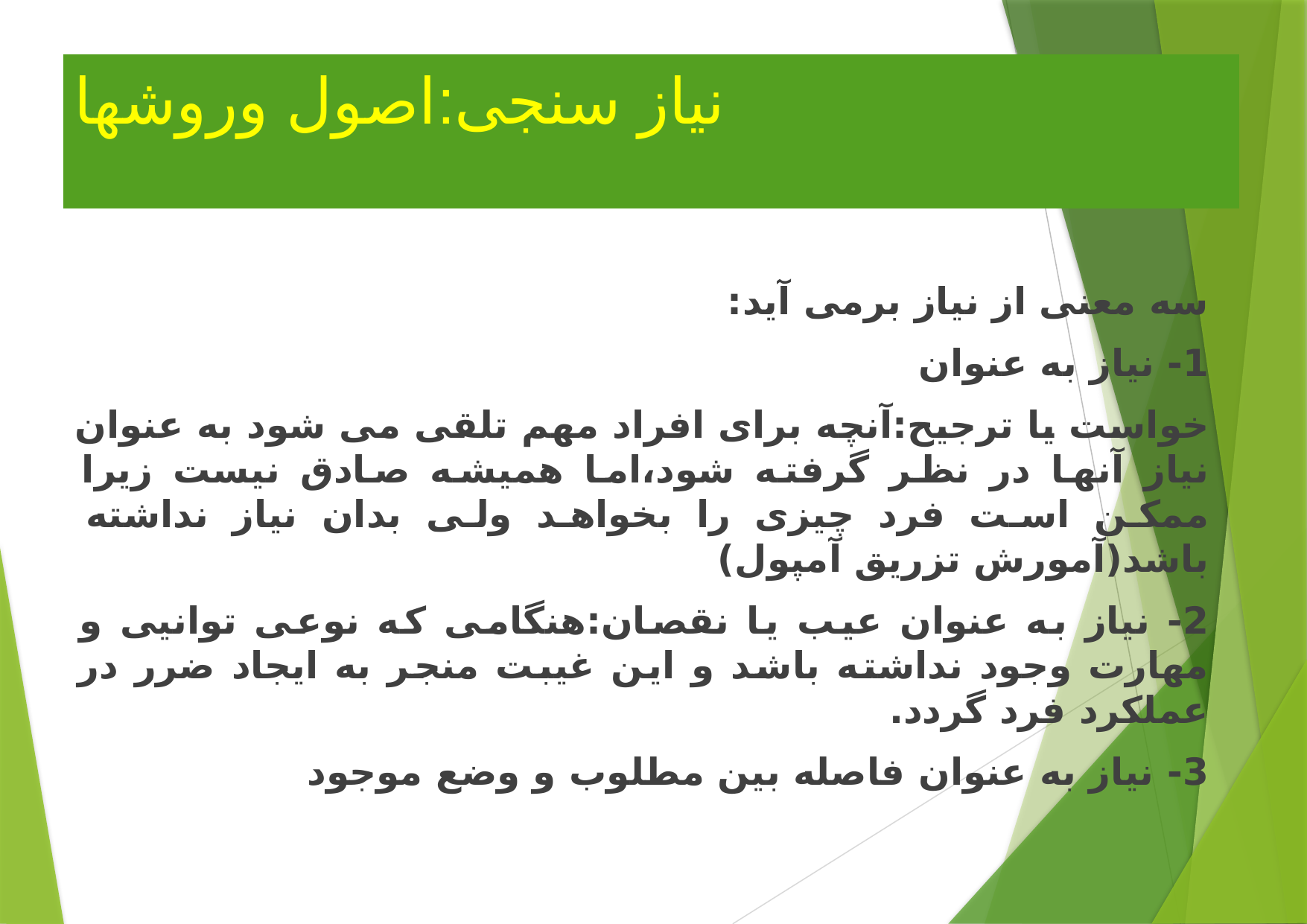

# نیاز سنجی:اصول وروشها

سه معنی از نیاز برمی آید:
1- نیاز به عنوان
خواست یا ترجیح:آنچه برای افراد مهم تلقی می شود به عنوان نیاز آنها در نظر گرفته شود،اما همیشه صادق نیست زیرا ممکن است فرد چیزی را بخواهد ولی بدان نیاز نداشته باشد(آمورش تزریق آمپول)
2- نیاز به عنوان عیب یا نقصان:هنگامی که نوعی توانیی و مهارت وجود نداشته باشد و این غیبت منجر به ایجاد ضرر در عملکرد فرد گردد.
3- نیاز به عنوان فاصله بین مطلوب و وضع موجود